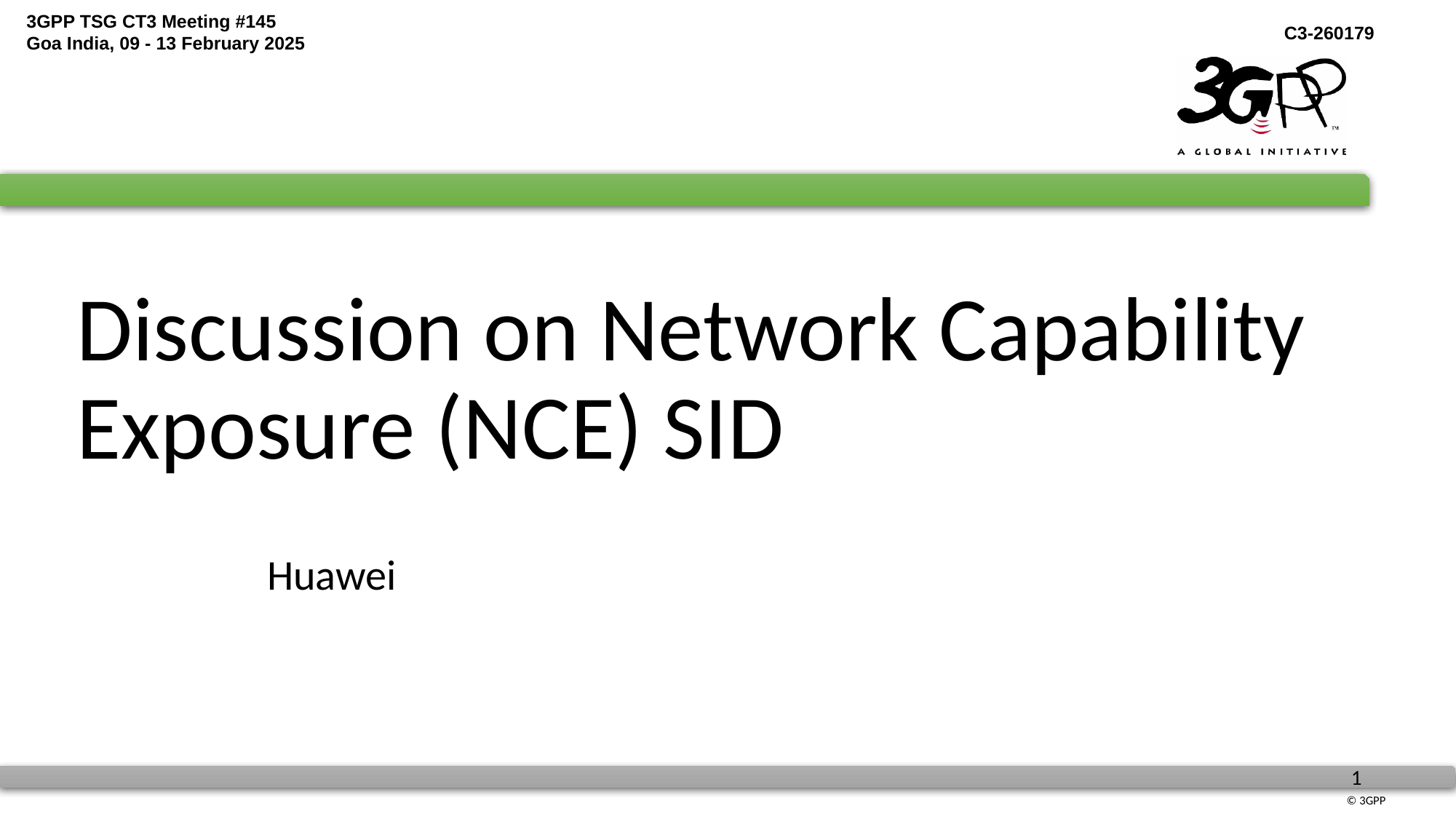

# Discussion on Network Capability Exposure (NCE) SID
Huawei